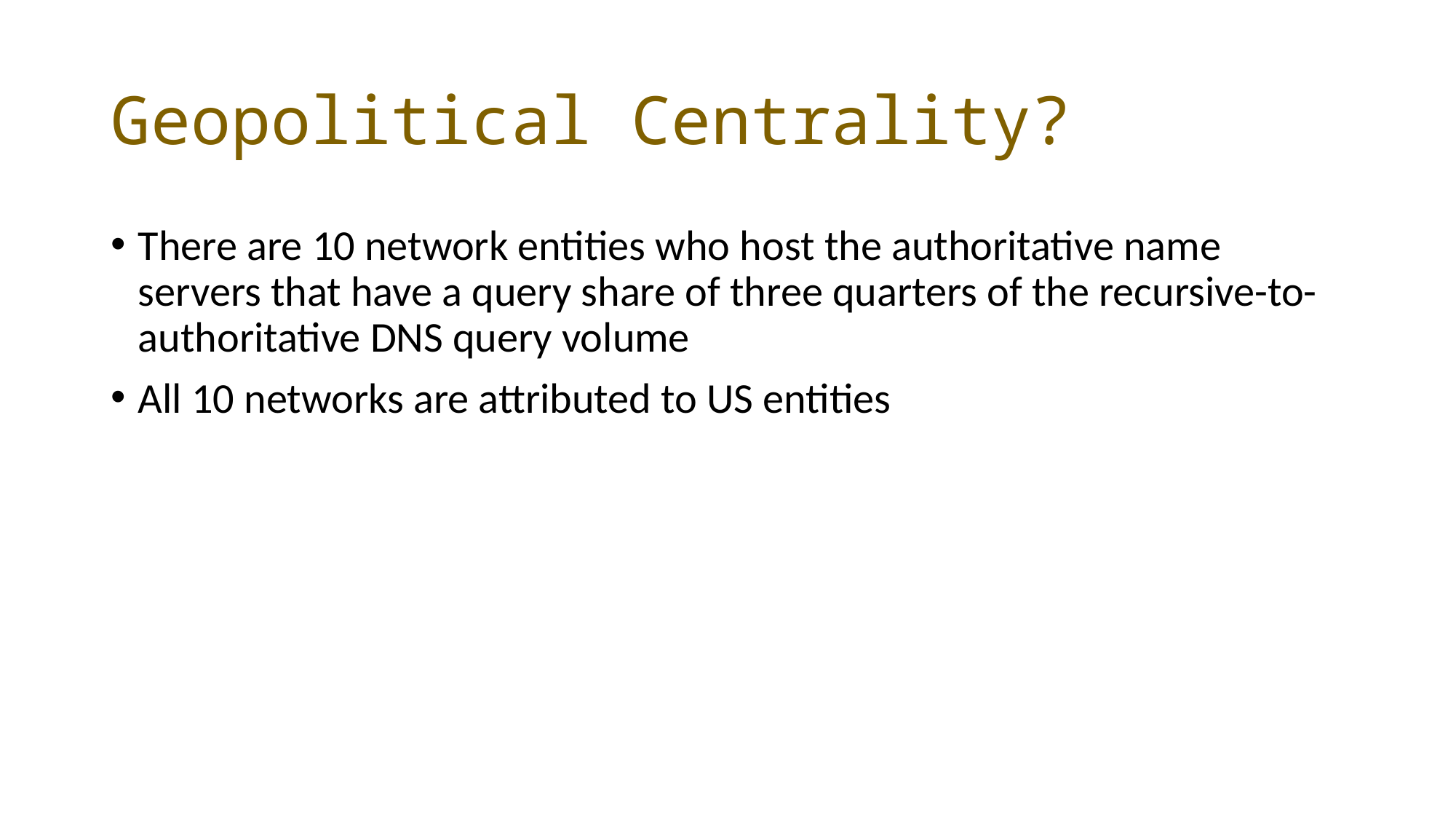

# Geopolitical Centrality?
There are 10 network entities who host the authoritative name servers that have a query share of three quarters of the recursive-to-authoritative DNS query volume
All 10 networks are attributed to US entities